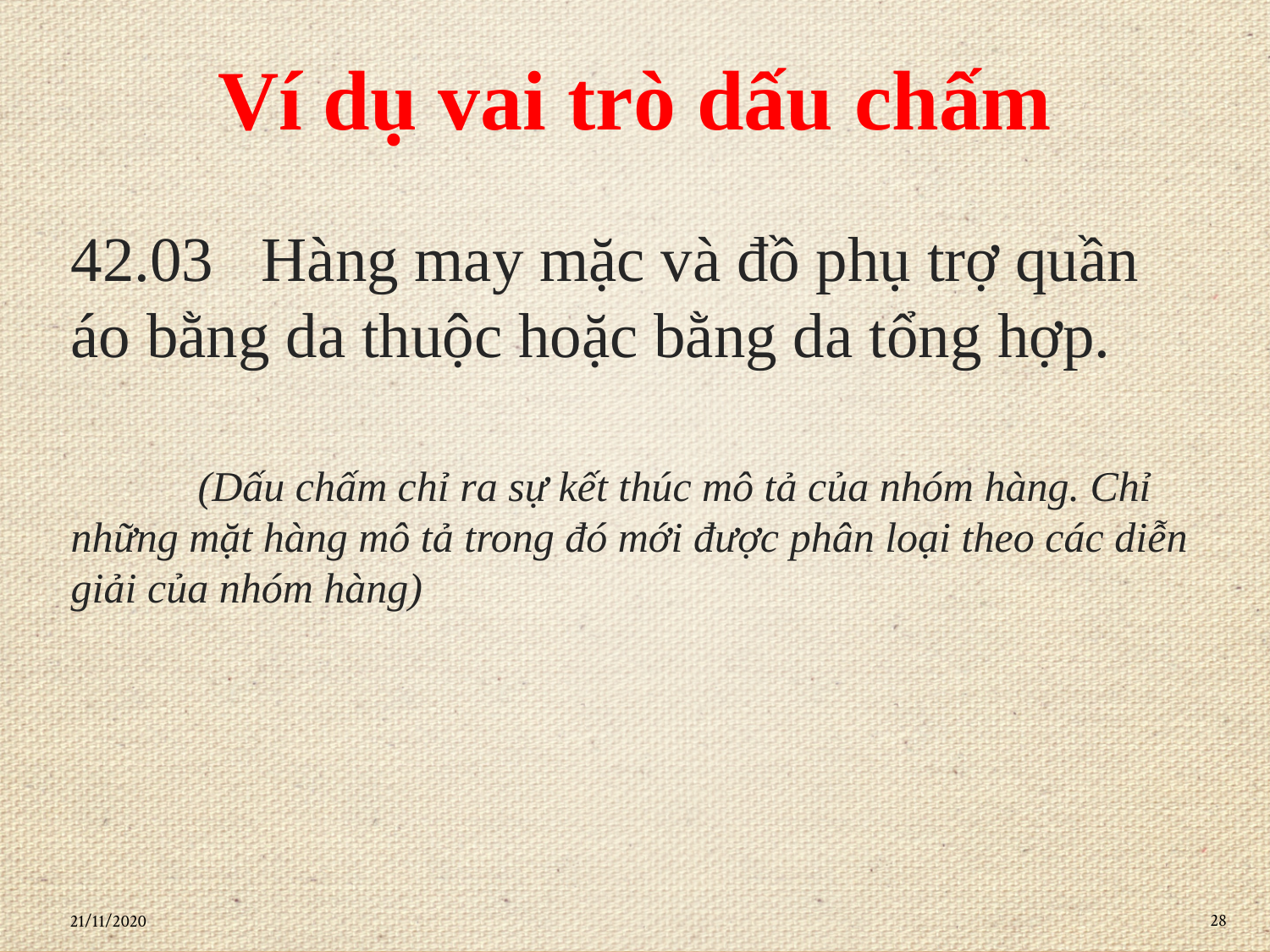

# Ví dụ vai trò dấu chấm
42.03   Hàng may mặc và đồ phụ trợ quần áo bằng da thuộc hoặc bằng da tổng hợp.

	(Dấu chấm chỉ ra sự kết thúc mô tả của nhóm hàng. Chỉ những mặt hàng mô tả trong đó mới được phân loại theo các diễn giải của nhóm hàng)
21/11/2020
28